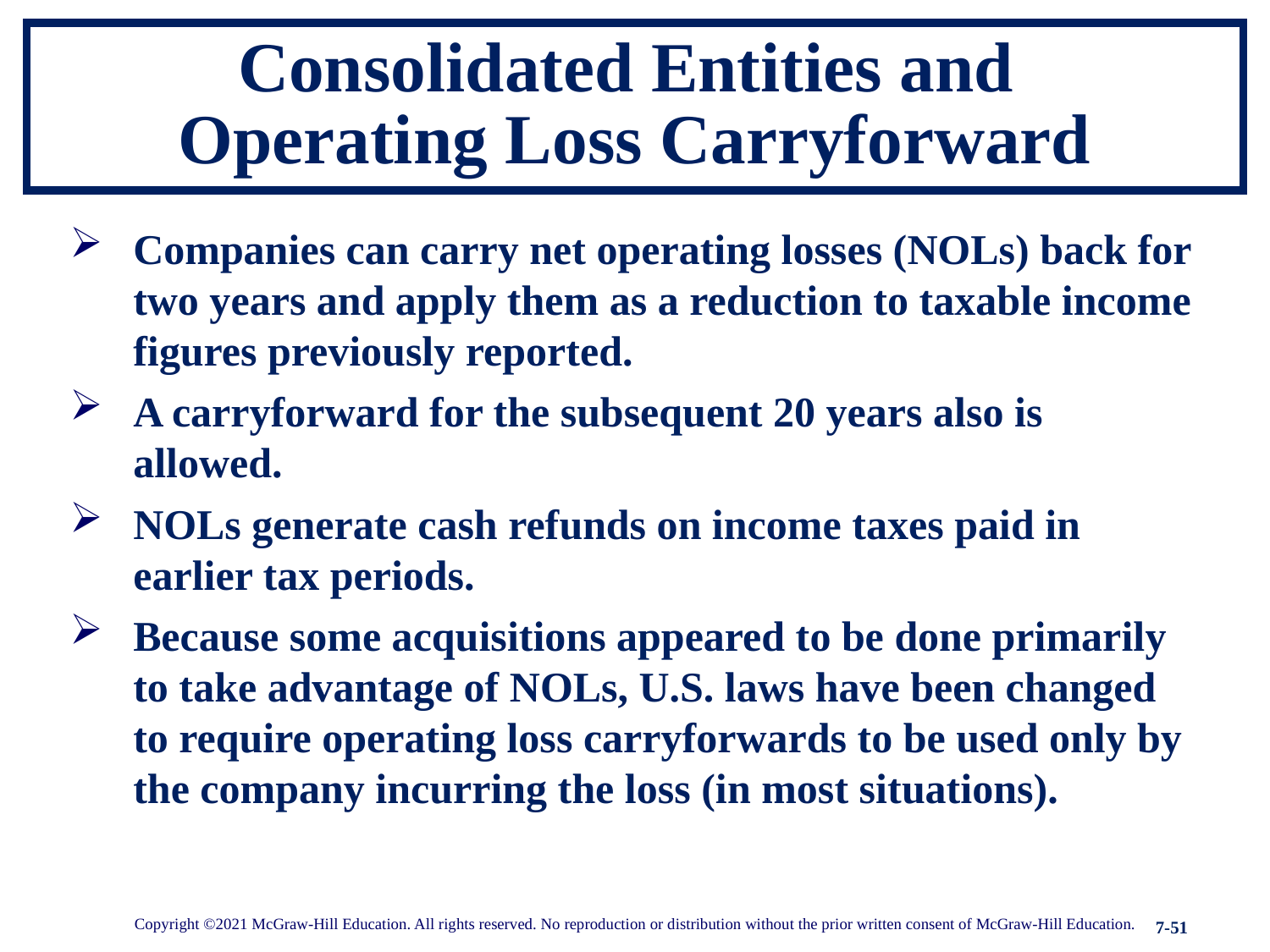

# Consolidated Entities and Operating Loss Carryforward
Companies can carry net operating losses (NOLs) back for two years and apply them as a reduction to taxable income figures previously reported.
A carryforward for the subsequent 20 years also is allowed.
NOLs generate cash refunds on income taxes paid in earlier tax periods.
Because some acquisitions appeared to be done primarily to take advantage of NOLs, U.S. laws have been changed to require operating loss carryforwards to be used only by the company incurring the loss (in most situations).
Copyright ©2021 McGraw-Hill Education. All rights reserved. No reproduction or distribution without the prior written consent of McGraw-Hill Education.
7-51